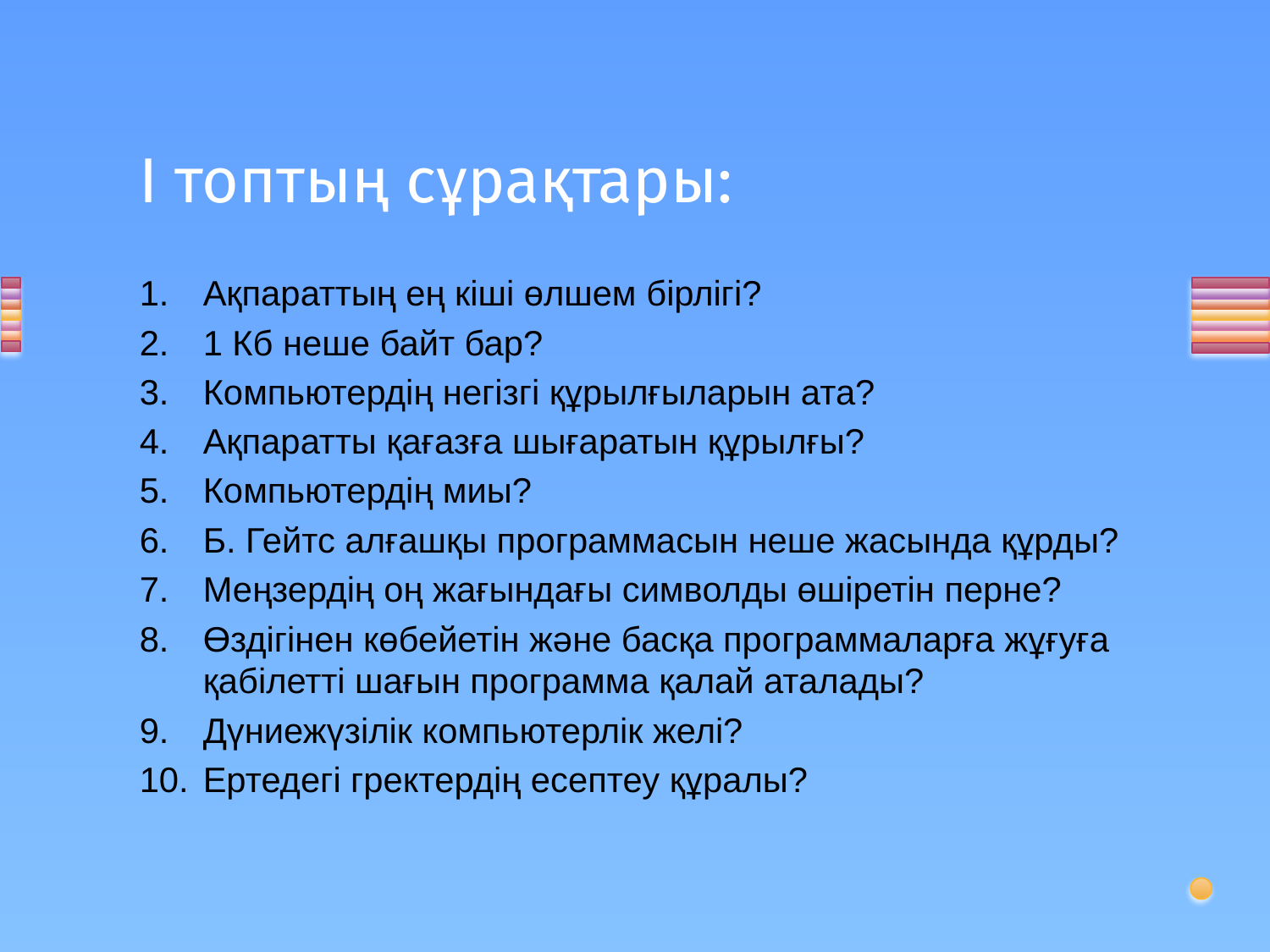

# І топтың сұрақтары:
Ақпараттың ең кіші өлшем бірлігі?
1 Кб неше байт бар?
Компьютердің негізгі құрылғыларын ата?
Ақпаратты қағазға шығаратын құрылғы?
Компьютердің миы?
Б. Гейтс алғашқы программасын неше жасында құрды?
Меңзердің оң жағындағы символды өшіретін перне?
Өздігінен көбейетін және басқа программаларға жұғуға қабілетті шағын программа қалай аталады?
Дүниежүзілік компьютерлік желі?
Ертедегі гректердің есептеу құралы?